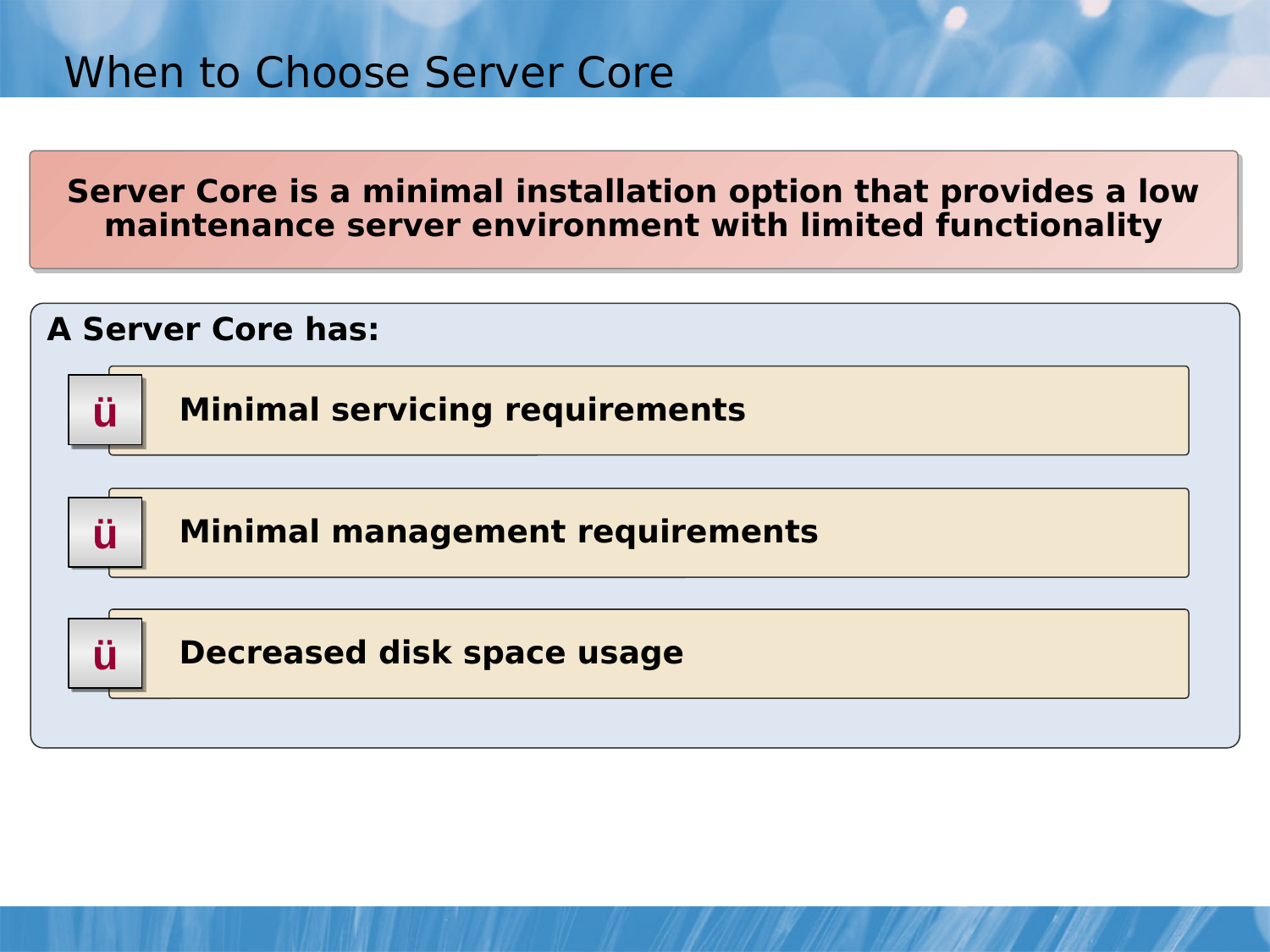

# When to Choose Server Core
Server Core is a minimal installation option that provides a low maintenance server environment with limited functionality
A Server Core has:
	   Minimal servicing requirements
ü
	   Minimal management requirements
ü
	   Decreased disk space usage
ü